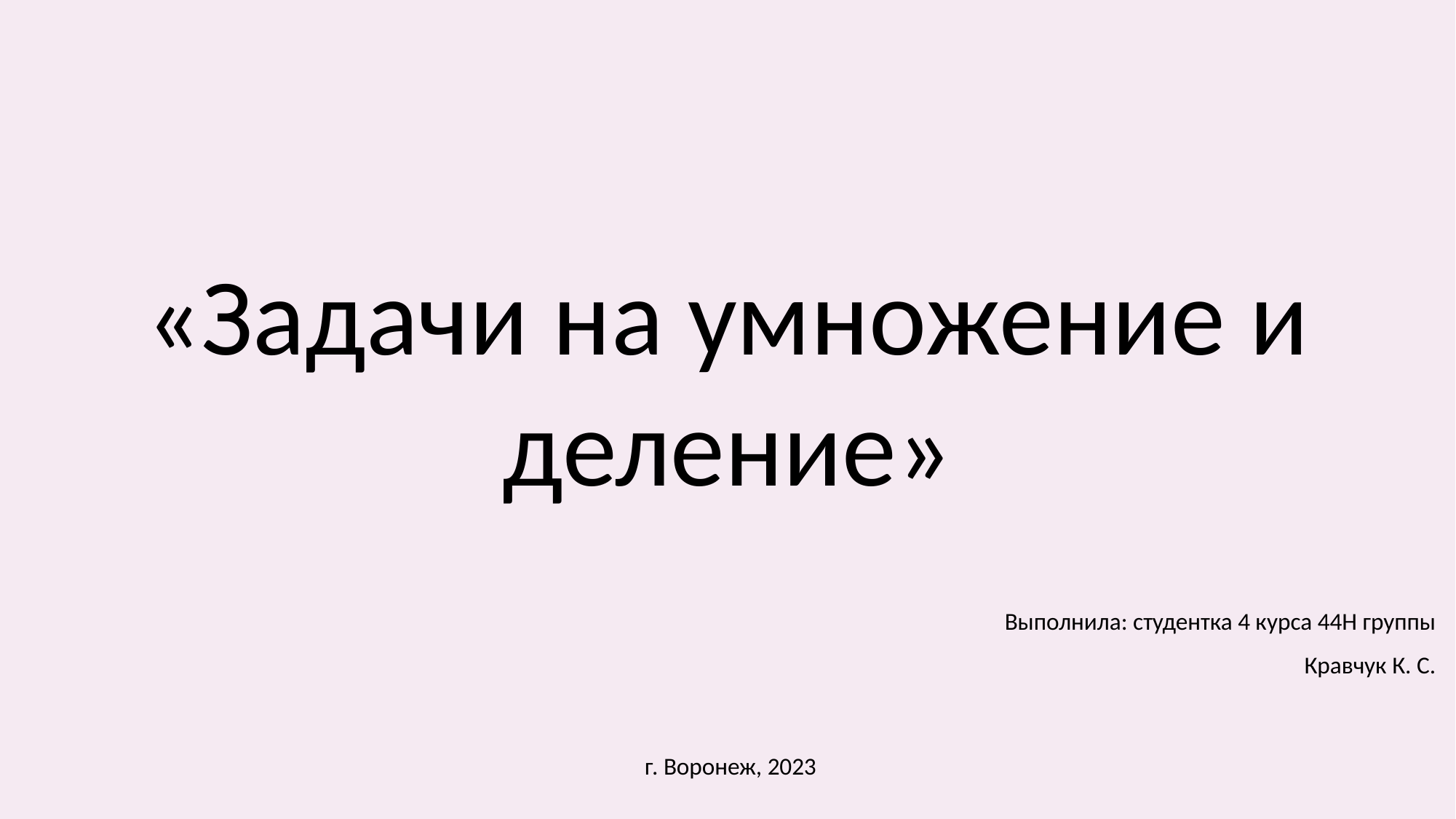

«Задачи на умножение и деление»
Выполнила: студентка 4 курса 44Н группы
Кравчук К. С.
г. Воронеж, 2023